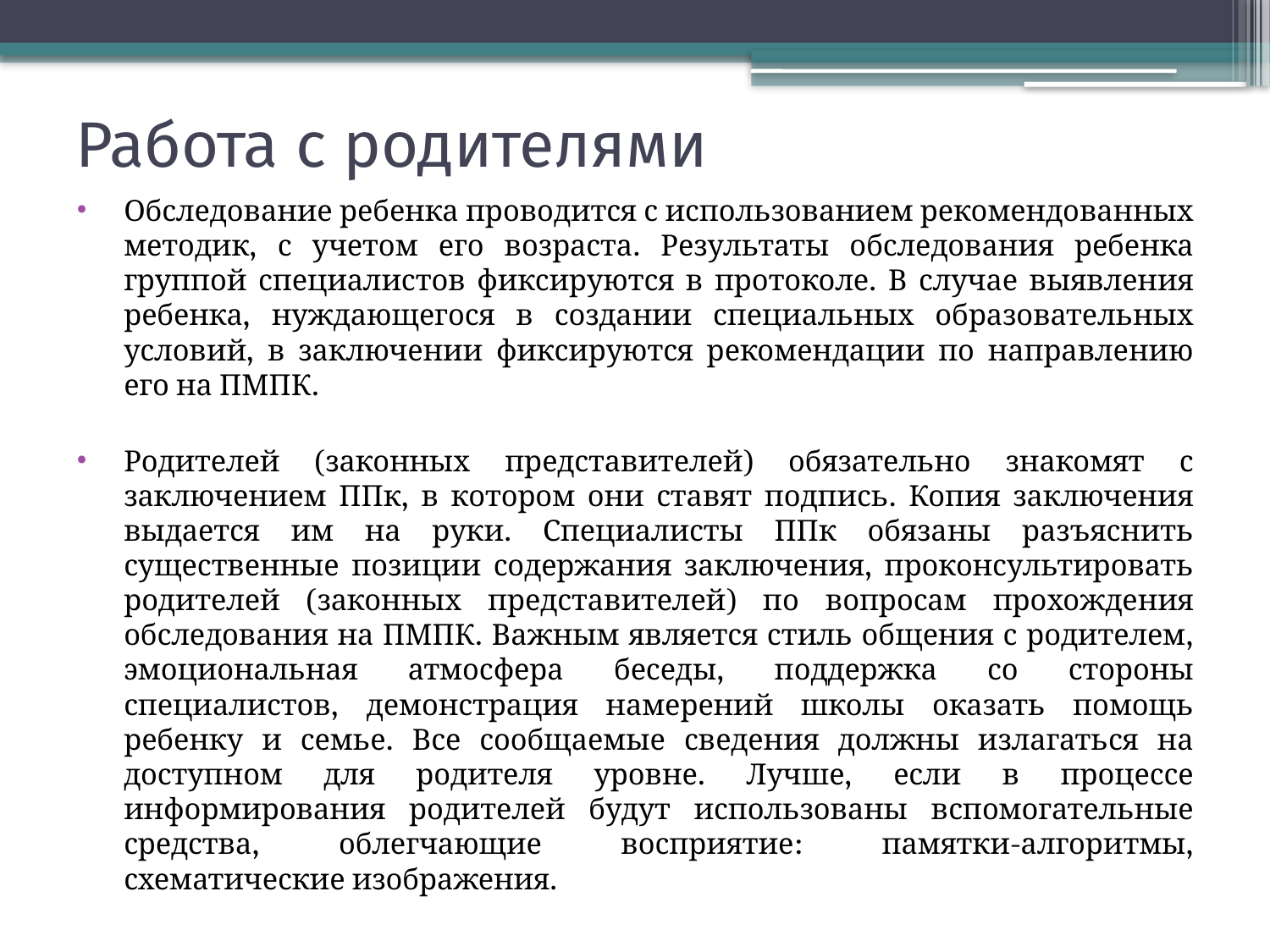

# Работа с родителями
Обследование ребенка проводится с использованием рекомендованных методик, с учетом его возраста. Результаты обследования ребенка группой специалистов фиксируются в протоколе. В случае выявления ребенка, нуждающегося в создании специальных образовательных условий, в заключении фиксируются рекомендации по направлению его на ПМПК.

Родителей (законных представителей) обязательно знакомят с заключением ППк, в котором они ставят подпись. Копия заключения выдается им на руки. Специалисты ППк обязаны разъяснить существенные позиции содержания заключения, проконсультировать родителей (законных представителей) по вопросам прохождения обследования на ПМПК. Важным является стиль общения с родителем, эмоциональная атмосфера беседы, поддержка со стороны специалистов, демонстрация намерений школы оказать помощь ребенку и семье. Все сообщаемые сведения должны излагаться на доступном для родителя уровне. Лучше, если в процессе информирования родителей будут использованы вспомогательные средства, облегчающие восприятие: памятки-алгоритмы, схематические изображения.